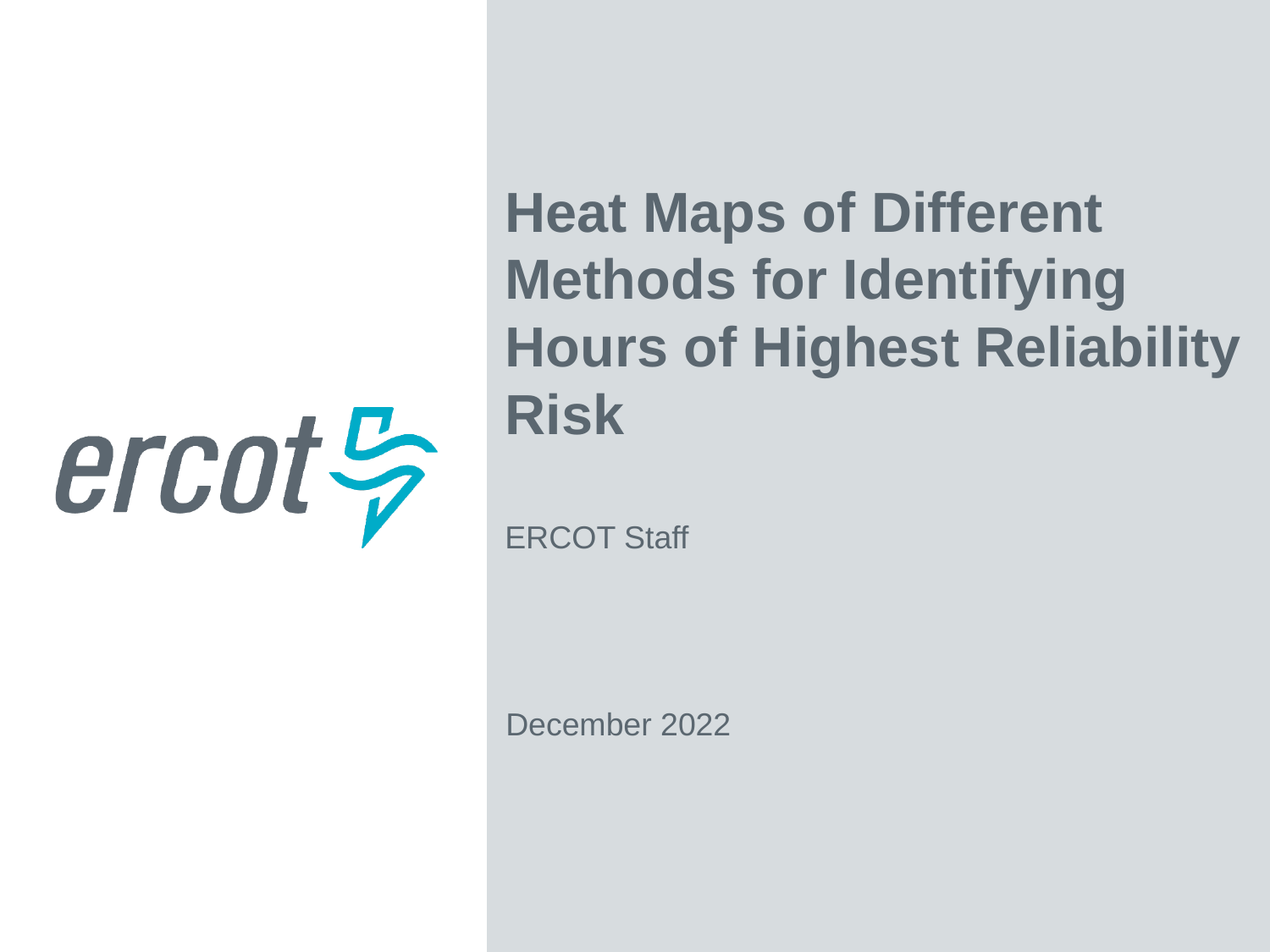

Heat Maps of Different Methods for Identifying Hours of Highest Reliability Risk
ERCOT Staff
December 2022